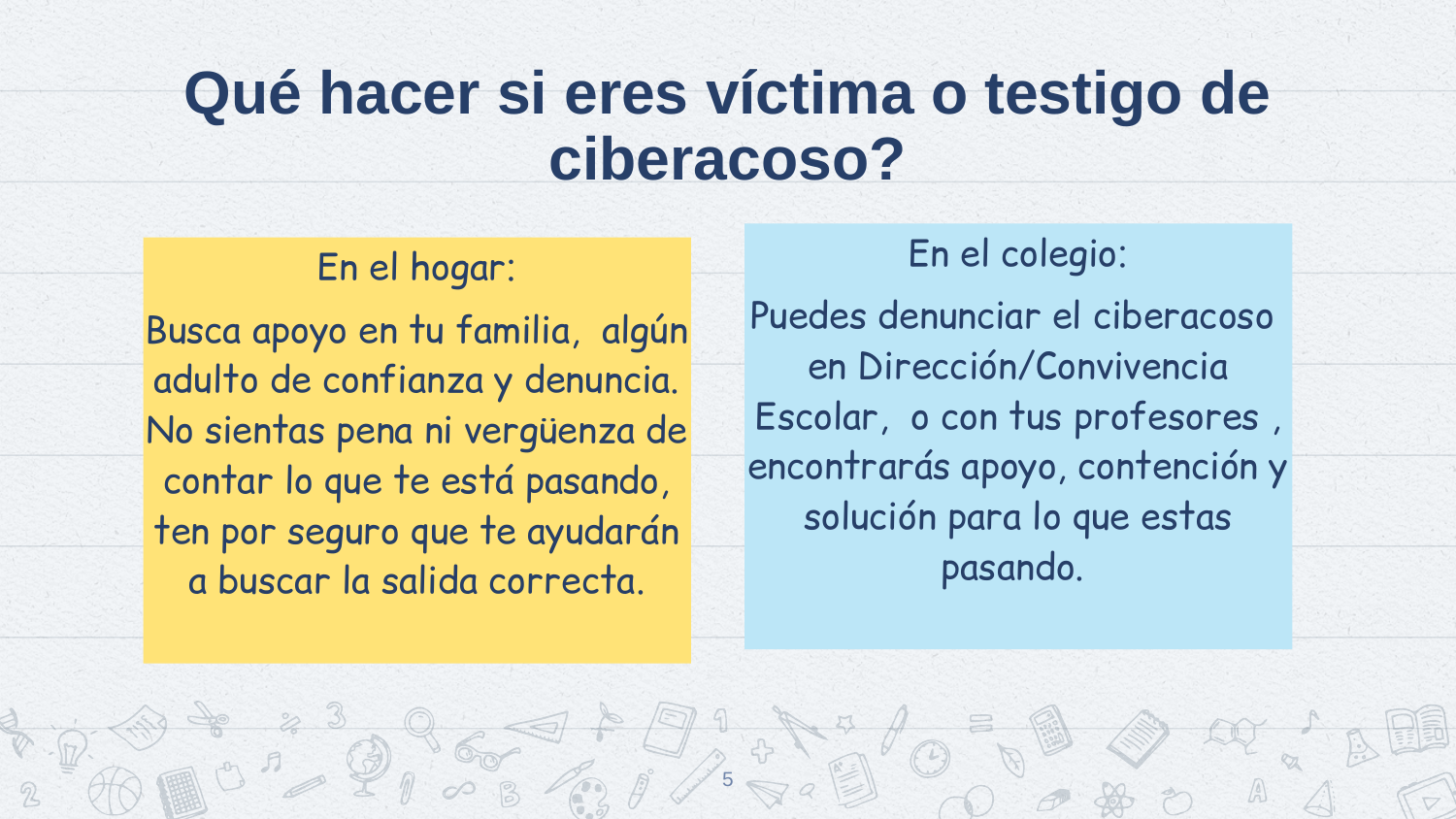

# Qué hacer si eres víctima o testigo de ciberacoso?
En el colegio:
Puedes denunciar el ciberacoso  en Dirección/Convivencia Escolar,  o con tus profesores , encontrarás apoyo, contención y solución para lo que estas pasando.
En el hogar:
Busca apoyo en tu familia,  algún adulto de confianza y denuncia. No sientas pena ni vergüenza de contar lo que te está pasando, ten por seguro que te ayudarán a buscar la salida correcta.

5